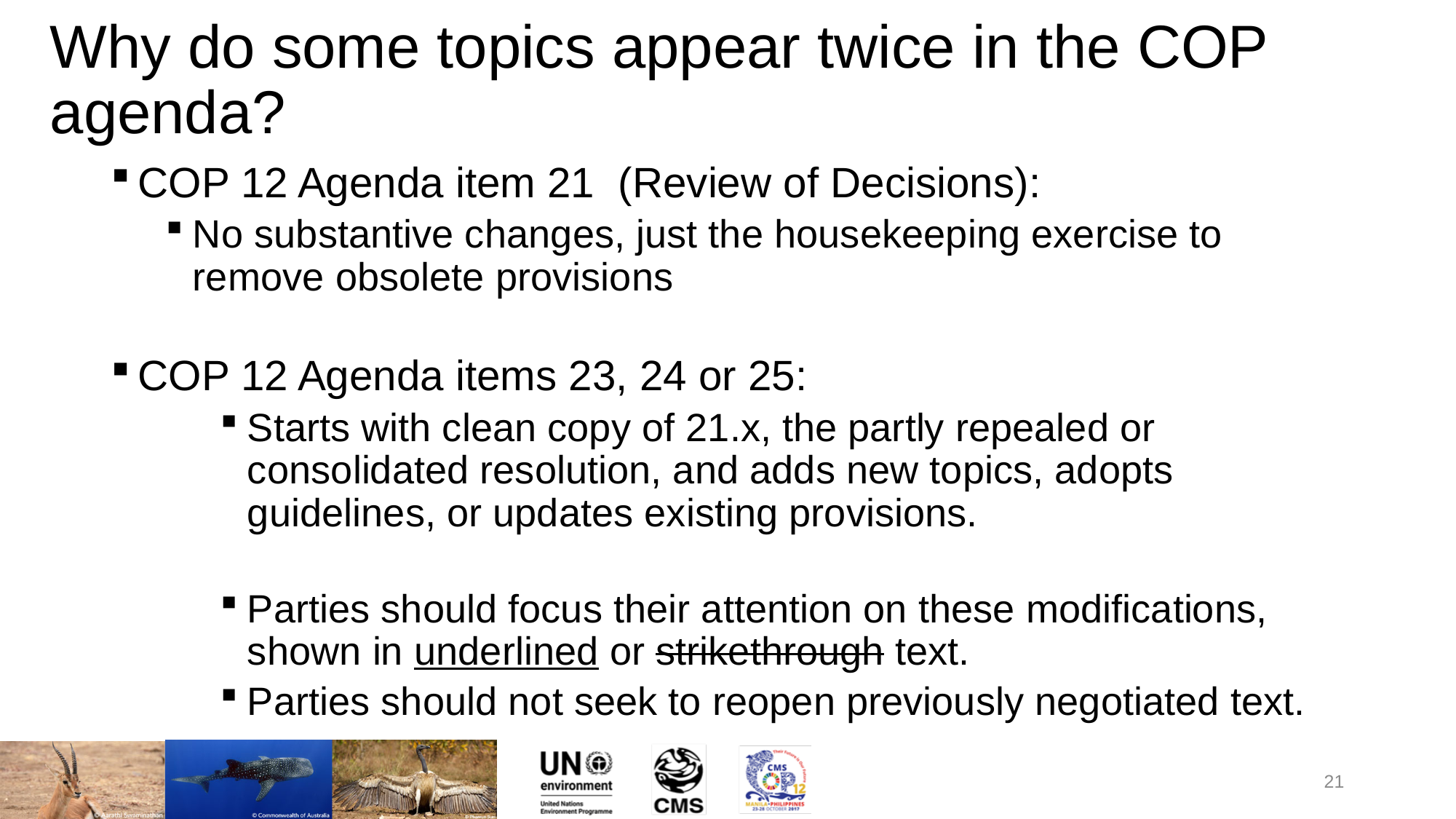

Why do some topics appear twice in the COP agenda?
COP 12 Agenda item 21  (Review of Decisions):
No substantive changes, just the housekeeping exercise to remove obsolete provisions

COP 12 Agenda items 23, 24 or 25:
Starts with clean copy of 21.x, the partly repealed or consolidated resolution, and adds new topics, adopts guidelines, or updates existing provisions.

Parties should focus their attention on these modifications, shown in underlined or strikethrough text.
Parties should not seek to reopen previously negotiated text.

21